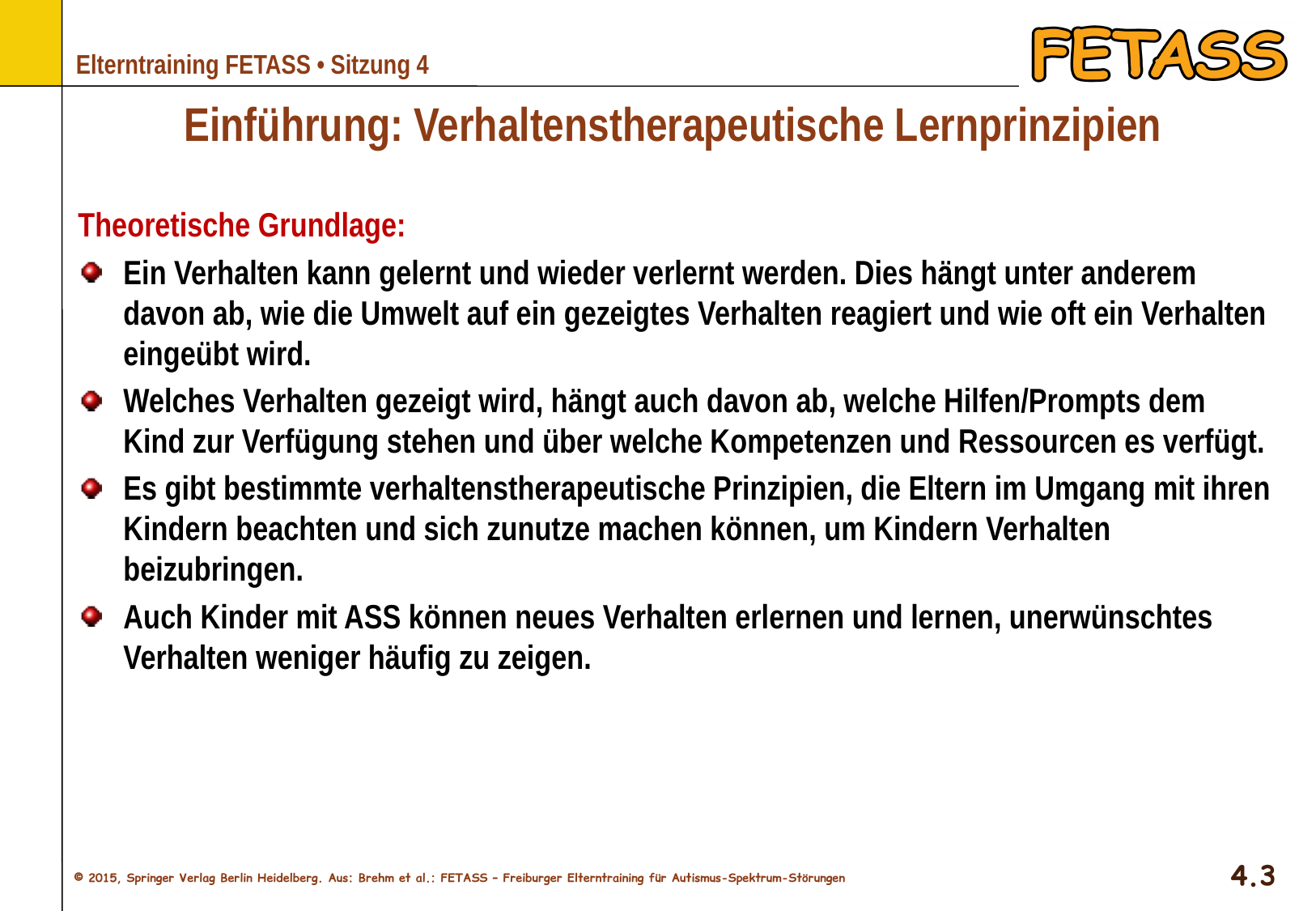

# Einführung: Verhaltenstherapeutische Lernprinzipien
Theoretische Grundlage:
Ein Verhalten kann gelernt und wieder verlernt werden. Dies hängt unter anderem davon ab, wie die Umwelt auf ein gezeigtes Verhalten reagiert und wie oft ein Verhalten eingeübt wird.
Welches Verhalten gezeigt wird, hängt auch davon ab, welche Hilfen/Prompts dem Kind zur Verfügung stehen und über welche Kompetenzen und Ressourcen es verfügt.
Es gibt bestimmte verhaltenstherapeutische Prinzipien, die Eltern im Umgang mit ihren Kindern beachten und sich zunutze machen können, um Kindern Verhalten beizubringen.
Auch Kinder mit ASS können neues Verhalten erlernen und lernen, unerwünschtes Verhalten weniger häufig zu zeigen.
4.3